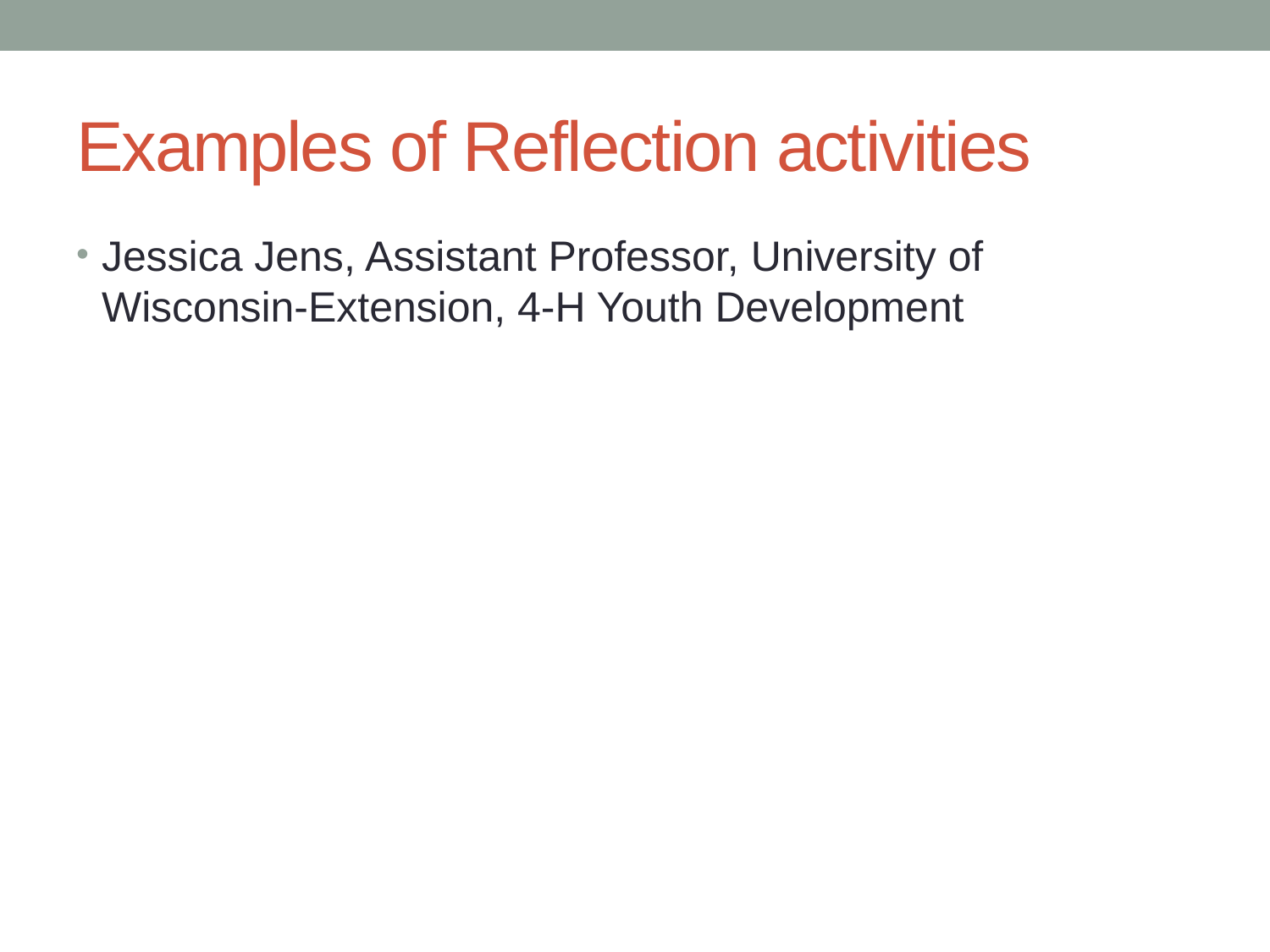

# Examples of Reflection activities
Jessica Jens, Assistant Professor, University of Wisconsin-Extension, 4-H Youth Development